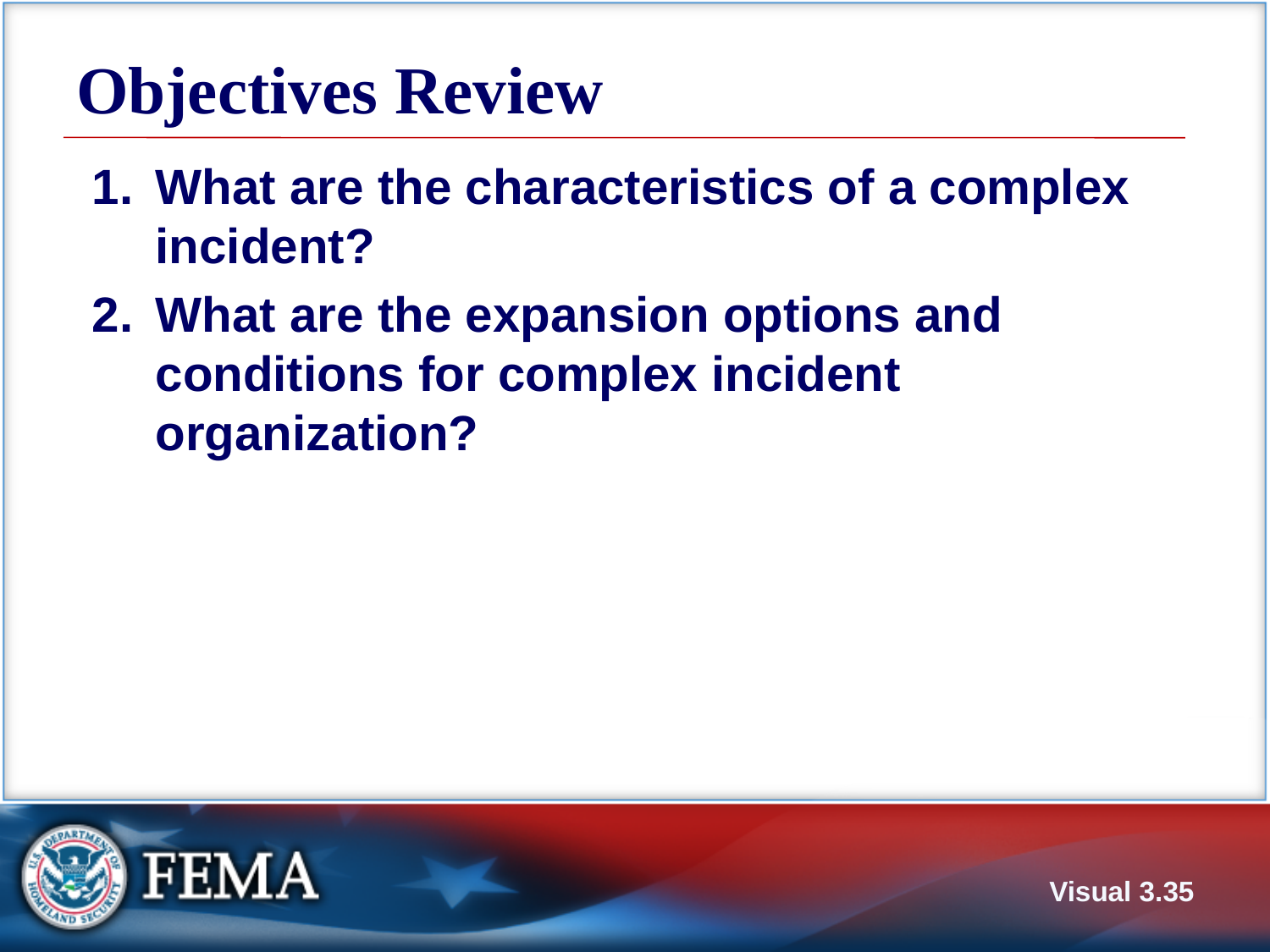

# Objectives Review
What are the characteristics of a complex incident?
What are the expansion options and conditions for complex incident organization?

Visual 3.35